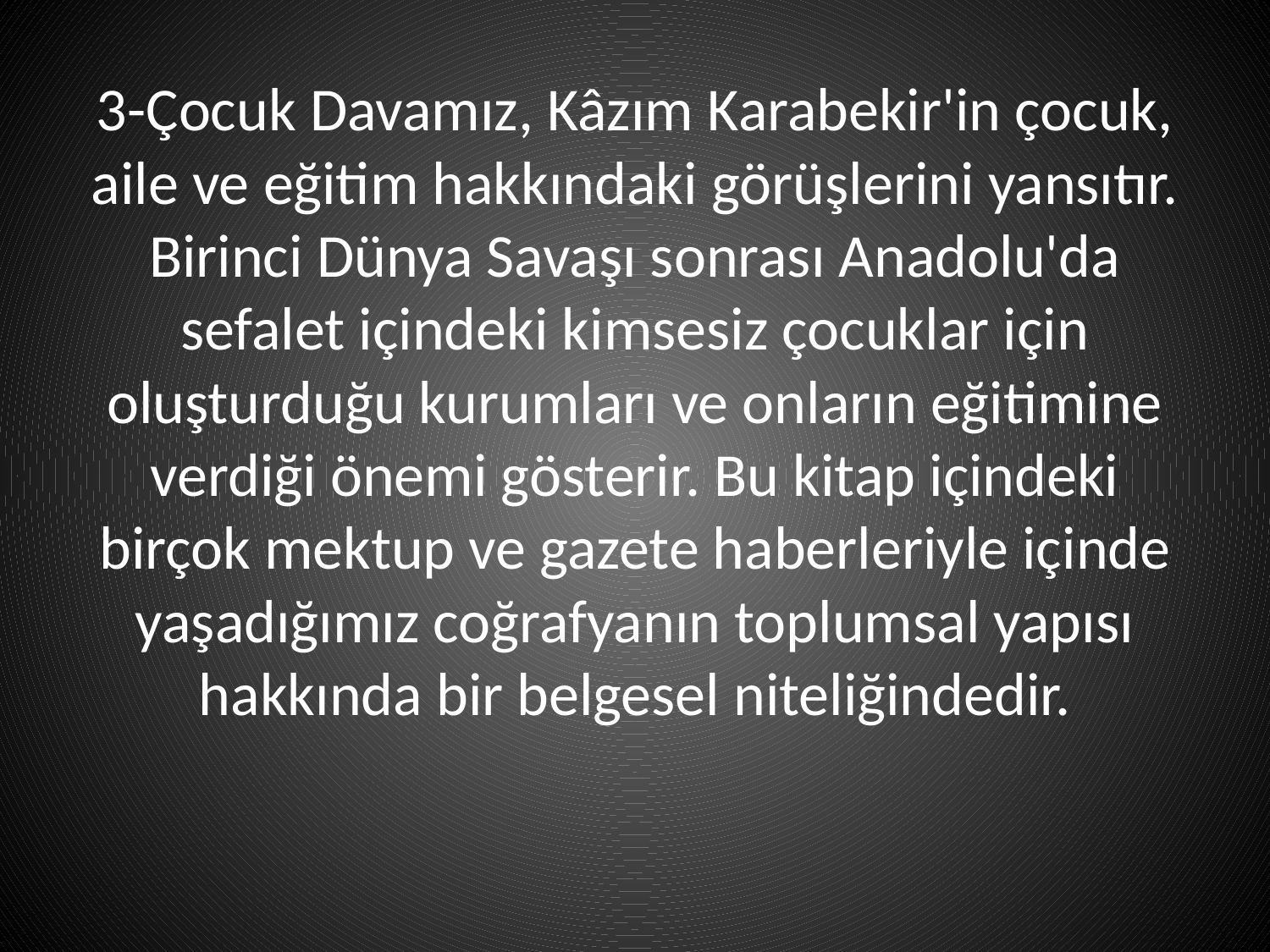

# 3-Çocuk Davamız, Kâzım Karabekir'in çocuk, aile ve eğitim hakkındaki görüşlerini yansıtır. Birinci Dünya Savaşı sonrası Anadolu'da sefalet içindeki kimsesiz çocuklar için oluşturduğu kurumları ve onların eğitimine verdiği önemi gösterir. Bu kitap içindeki birçok mektup ve gazete haberleriyle içinde yaşadığımız coğrafyanın toplumsal yapısı hakkında bir belgesel niteliğindedir.